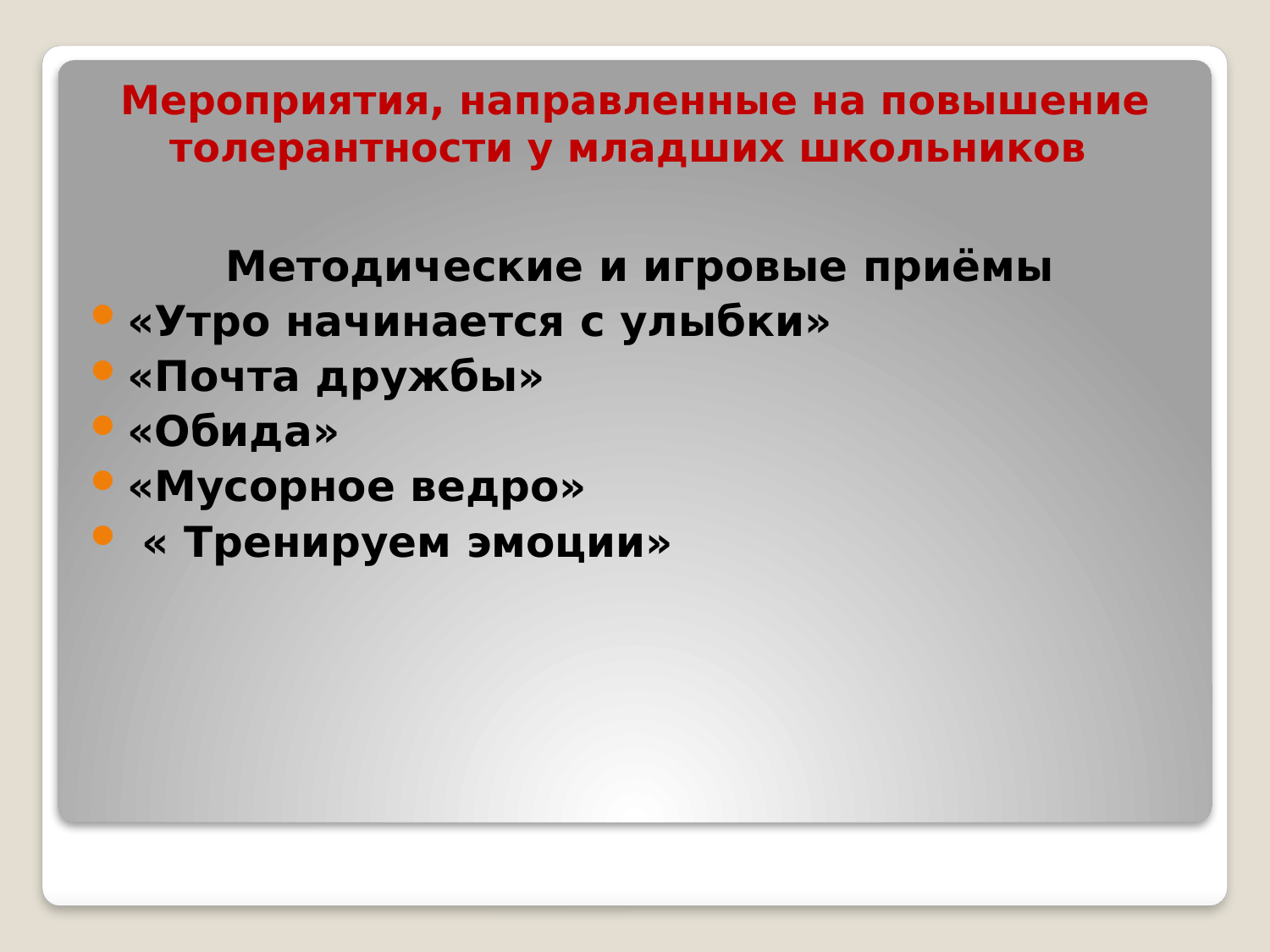

# Мероприятия, направленные на повышение толерантности у младших школьников
Методические и игровые приёмы
«Утро начинается с улыбки»
«Почта дружбы»
«Обида»
«Мусорное ведро»
 « Тренируем эмоции»